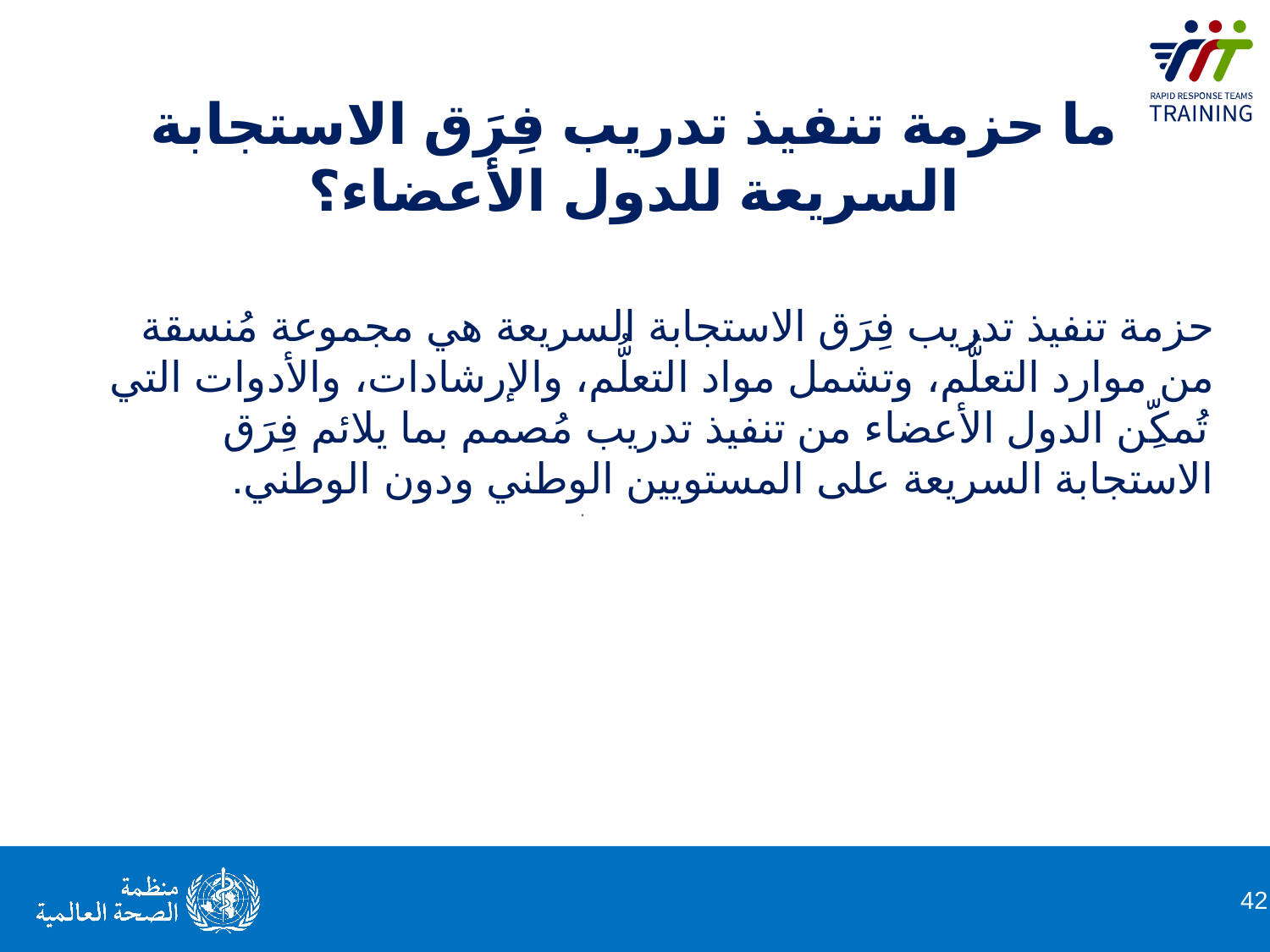

# ما حزمة تنفيذ تدريب فِرَق الاستجابة السريعة للدول الأعضاء؟
حزمة تنفيذ تدريب فِرَق الاستجابة السريعة هي مجموعة مُنسقة من موارد التعلُّم، وتشمل مواد التعلُّم، والإرشادات، والأدوات التي تُمكِّن الدول الأعضاء من تنفيذ تدريب مُصمم بما يلائم فِرَق الاستجابة السريعة على المستويين الوطني ودون الوطني.

.